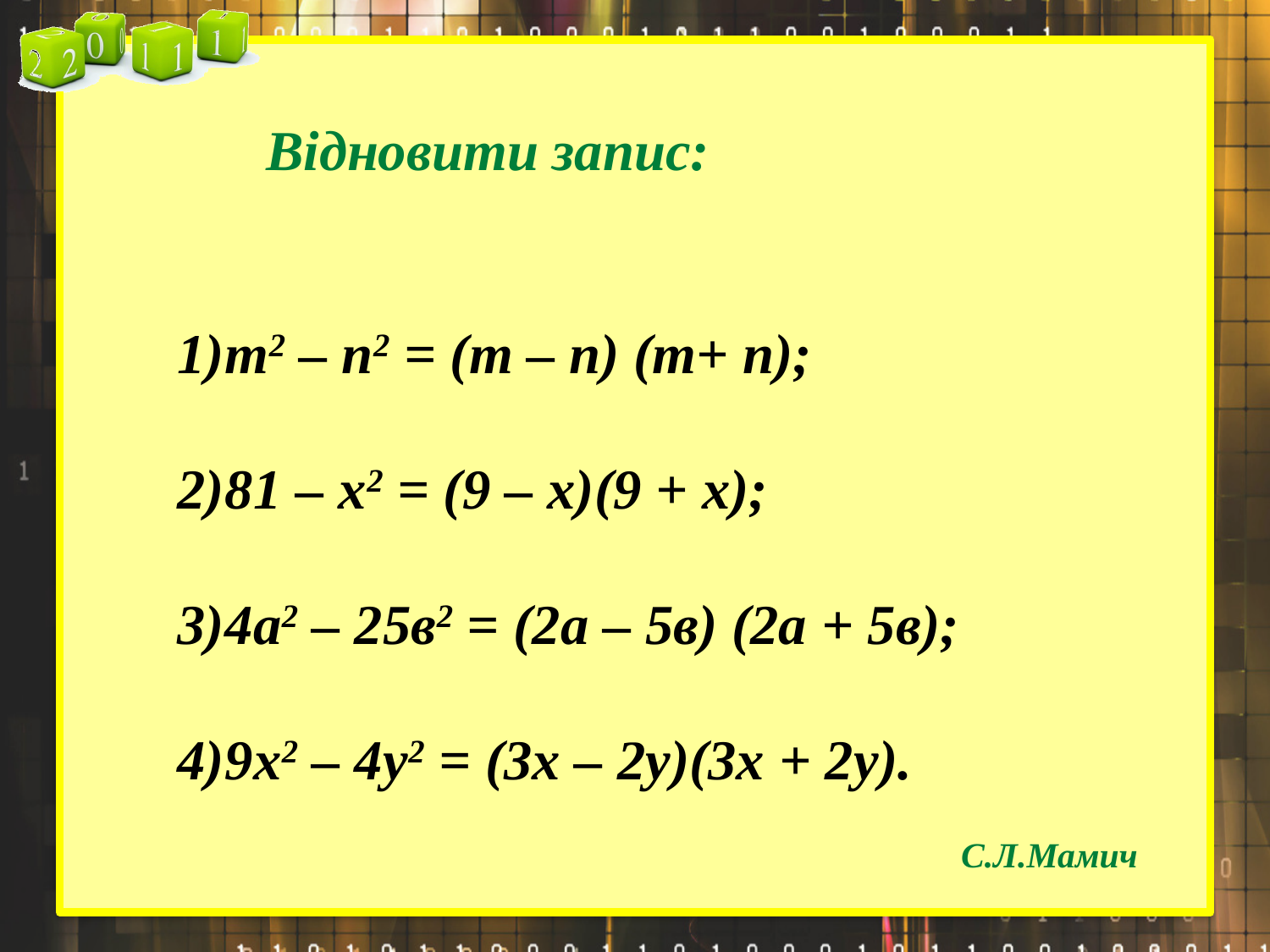

Відновити запис:

т2 – п2 = (т – п) (т+ п);

81 – х2 = (9 – х)(9 + х);

4а2 – 25в2 = (2а – 5в) (2а + 5в);

9х2 – 4у2 = (3х – 2у)(3х + 2у).

С.Л.Мамич